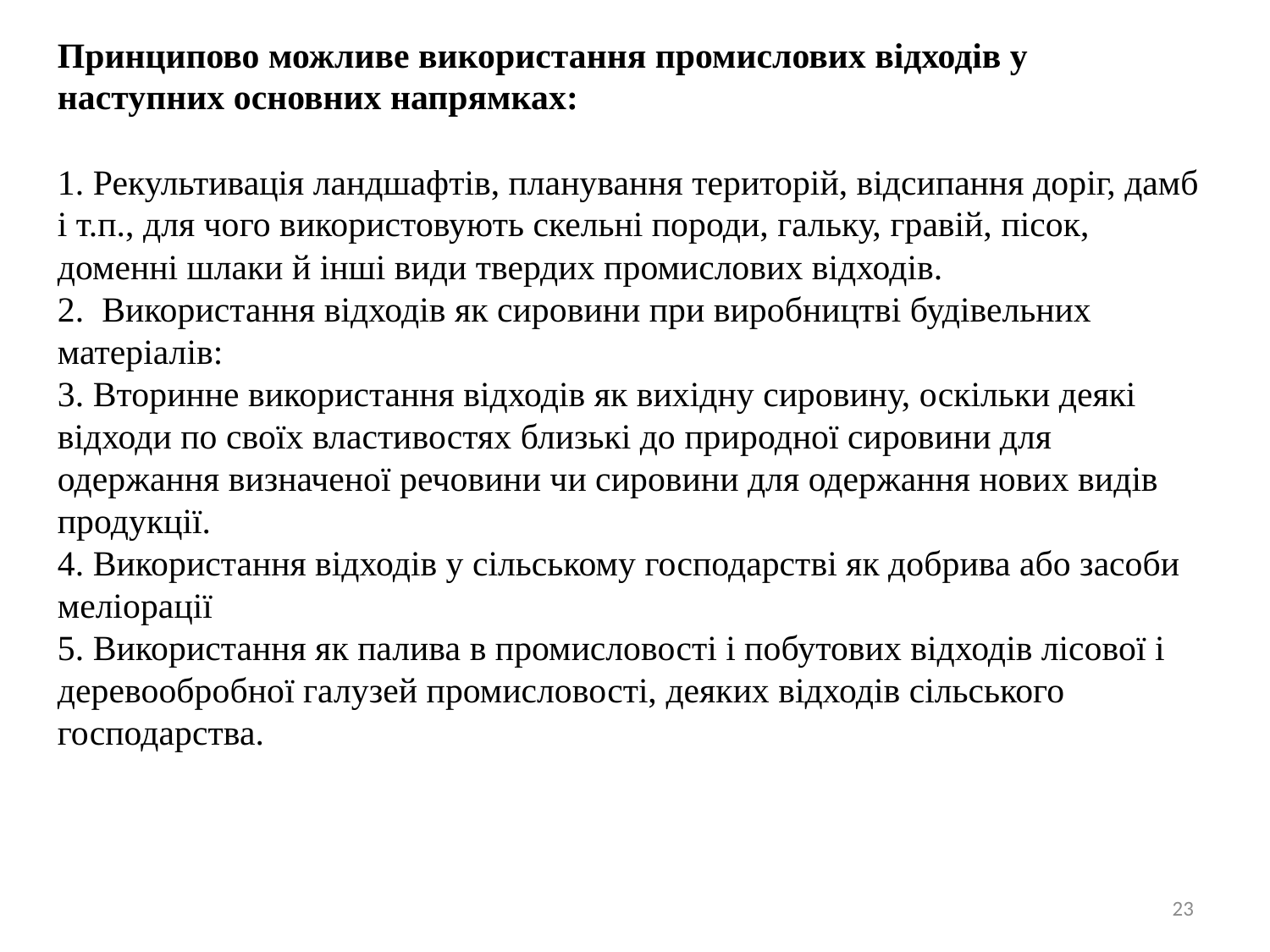

Принципово можливе використання промислових відходів у наступних основних напрямках:

1. Рекультивація ландшафтів, планування територій, відсипання доріг, дамб і т.п., для чого використовують скельні породи, гальку, гравій, пісок, доменні шлаки й інші види твердих промислових відходів.
2.  Використання відходів як сировини при виробництві будівельних матеріалів:
3. Вторинне використання відходів як вихідну сировину, оскільки деякі відходи по своїх властивостях близькі до природної сировини для одержання визначеної речовини чи сировини для одержання нових видів продукції.
4. Використання відходів у сільському господарстві як добрива або засоби меліорації
5. Використання як палива в промисловості і побутових відходів лісової і деревообробної галузей промисловості, деяких відходів сільського господарства.
23